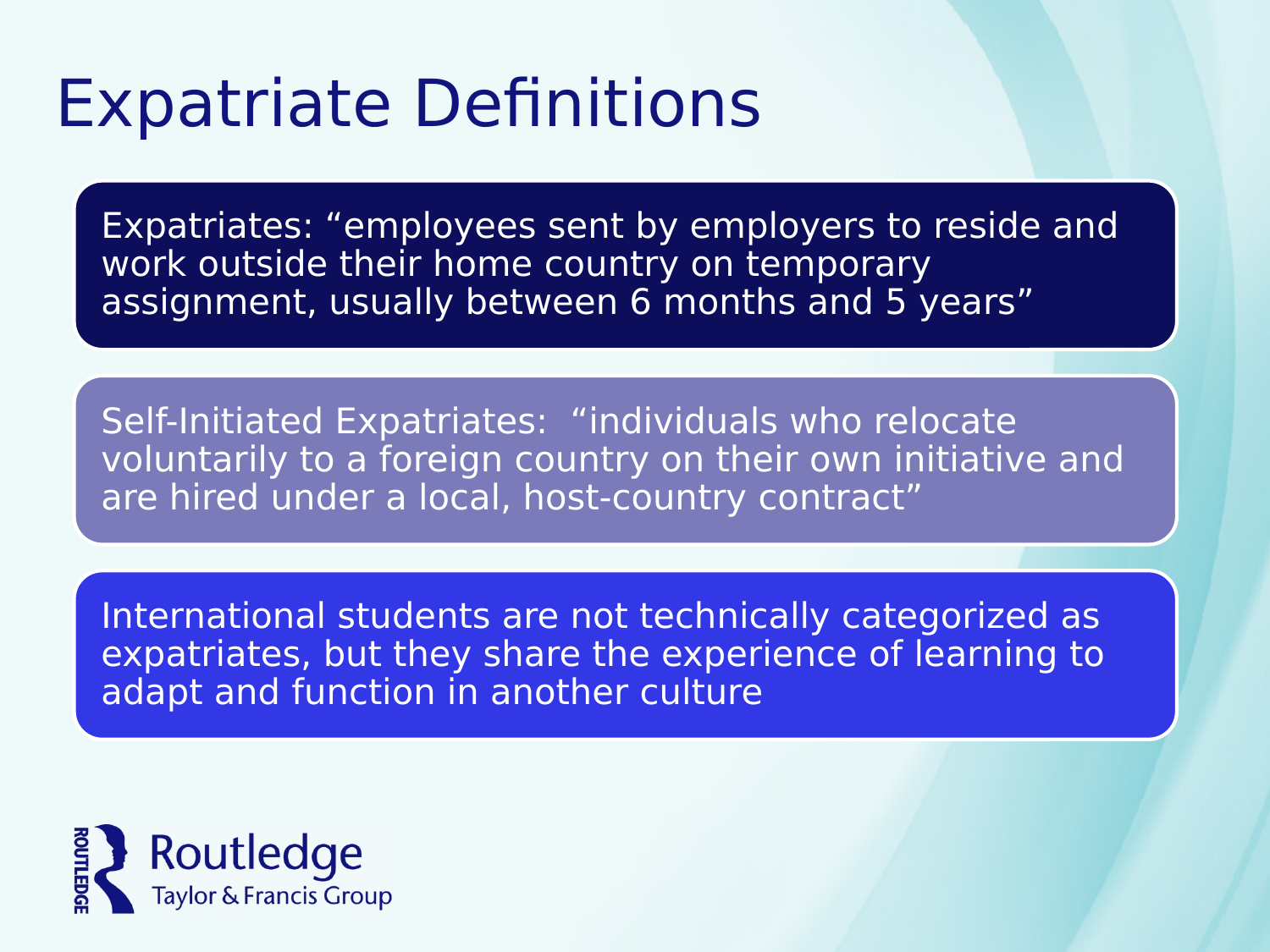

# Expatriate Definitions
Expatriates: “employees sent by employers to reside and work outside their home country on temporary assignment, usually between 6 months and 5 years”
Self-Initiated Expatriates:  “individuals who relocate voluntarily to a foreign country on their own initiative and are hired under a local, host-country contract”
International students are not technically categorized as expatriates, but they share the experience of learning to adapt and function in another culture